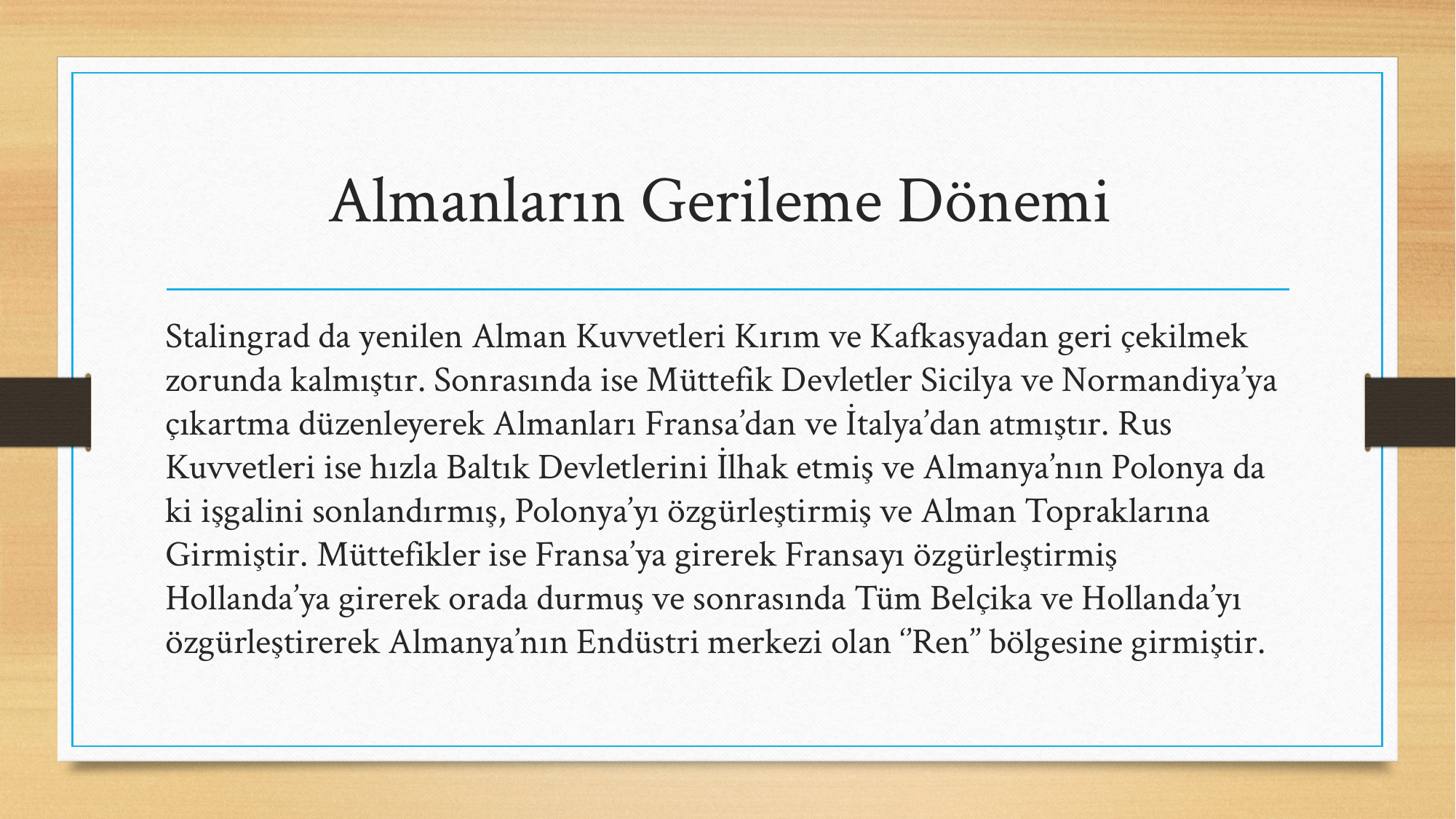

# Almanların Gerileme Dönemi
Stalingrad da yenilen Alman Kuvvetleri Kırım ve Kafkasyadan geri çekilmek zorunda kalmıştır. Sonrasında ise Müttefik Devletler Sicilya ve Normandiya’ya çıkartma düzenleyerek Almanları Fransa’dan ve İtalya’dan atmıştır. Rus Kuvvetleri ise hızla Baltık Devletlerini İlhak etmiş ve Almanya’nın Polonya da ki işgalini sonlandırmış, Polonya’yı özgürleştirmiş ve Alman Topraklarına Girmiştir. Müttefikler ise Fransa’ya girerek Fransayı özgürleştirmiş Hollanda’ya girerek orada durmuş ve sonrasında Tüm Belçika ve Hollanda’yı özgürleştirerek Almanya’nın Endüstri merkezi olan ‘’Ren’’ bölgesine girmiştir.